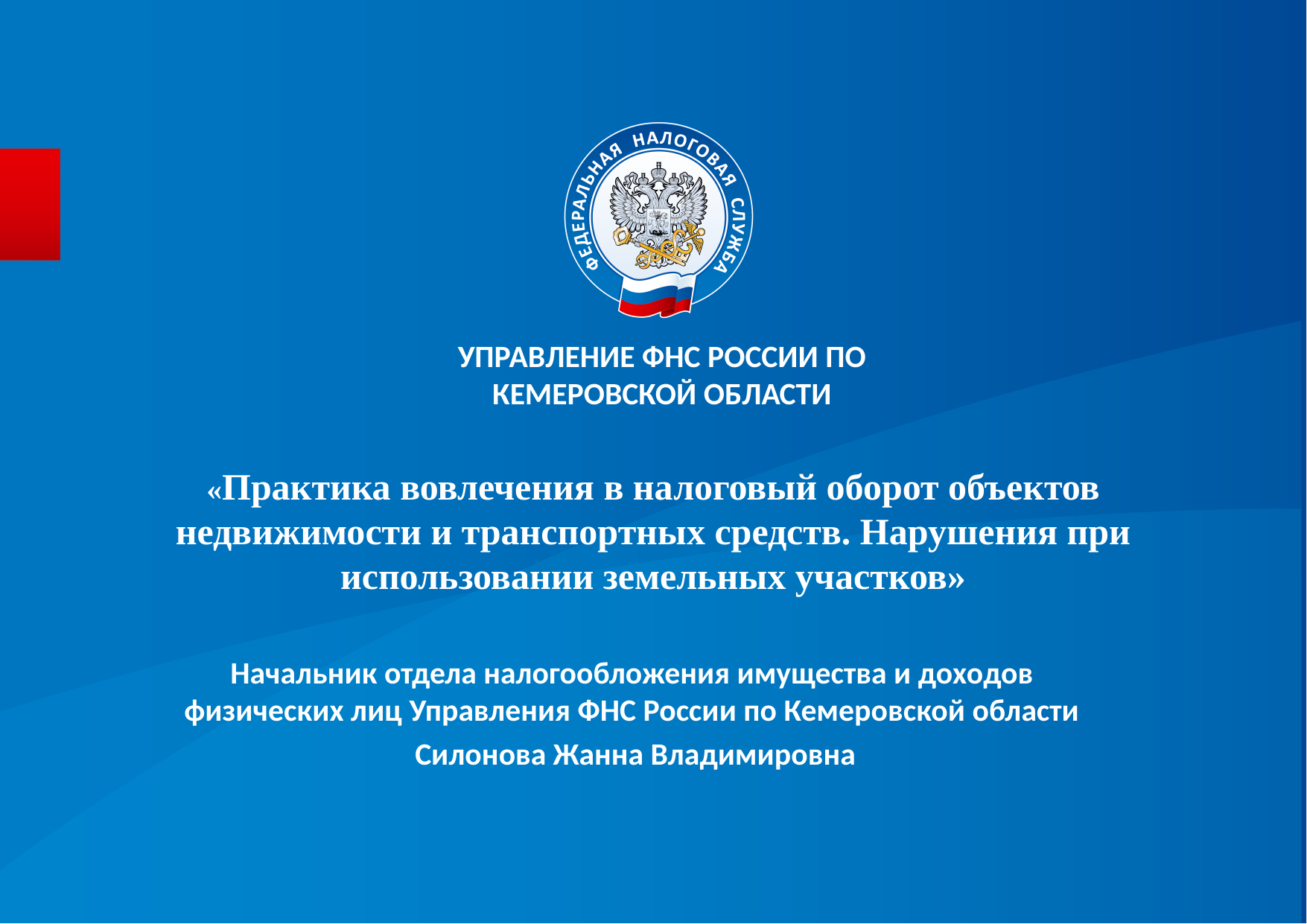

УПРАВЛЕНИЕ ФНС РОССИИ ПО КЕМЕРОВСКОЙ ОБЛАСТИ
# «Практика вовлечения в налоговый оборот объектов недвижимости и транспортных средств. Нарушения при использовании земельных участков»
Начальник отдела налогообложения имущества и доходов  физических лиц Управления ФНС России по Кемеровской области
Силонова Жанна Владимировна